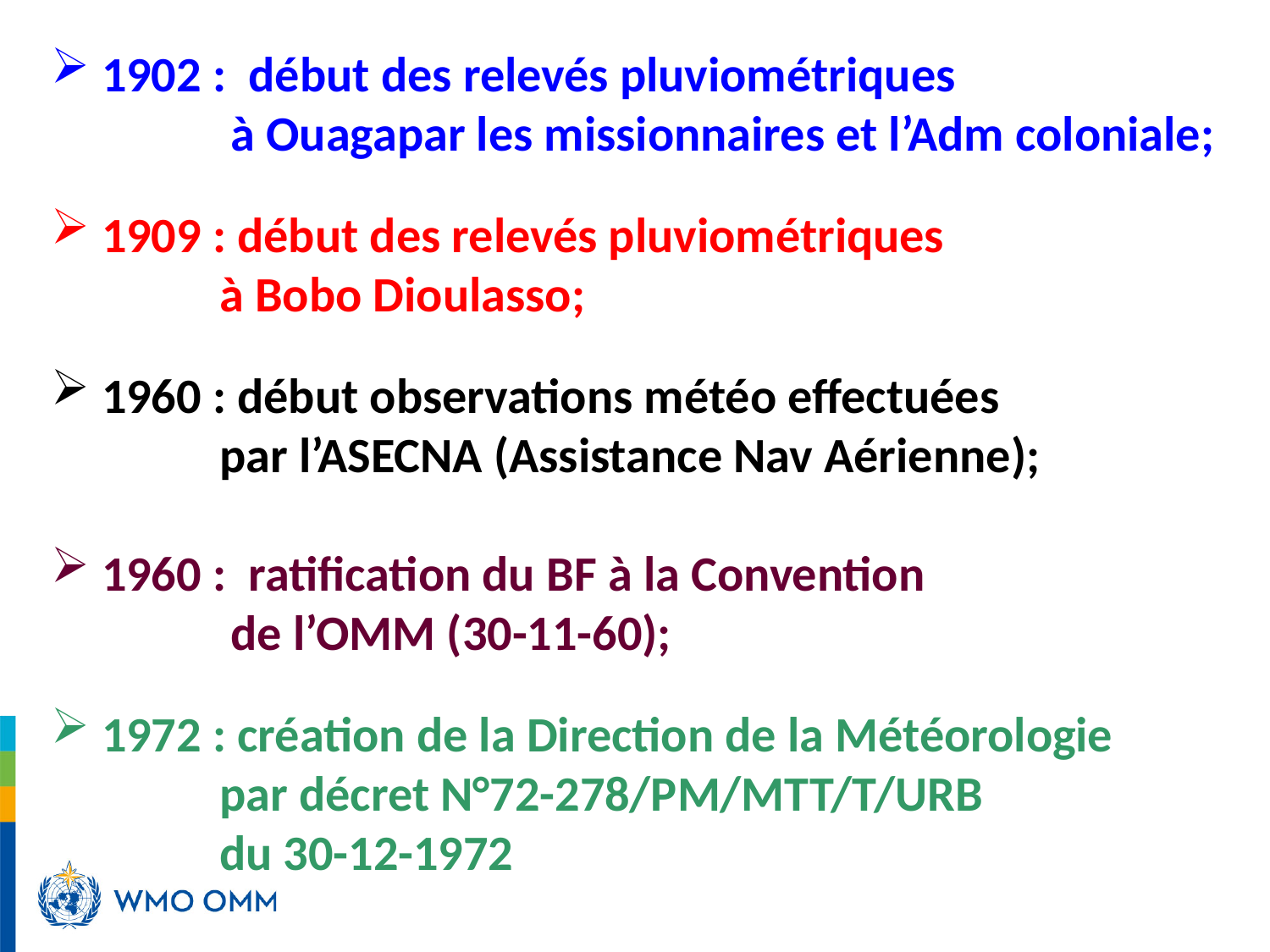

1902 :  début des relevés pluviométriques
                à Ouagapar les missionnaires et l’Adm coloniale;

 1909 : début des relevés pluviométriques
               à Bobo Dioulasso;

 1960 : début observations météo effectuées
               par l’ASECNA (Assistance Nav Aérienne);

 1960 :  ratification du BF à la Convention
                de l’OMM (30-11-60);

 1972 : création de la Direction de la Météorologie
               par décret N°72-278/PM/MTT/T/URB
               du 30-12-1972